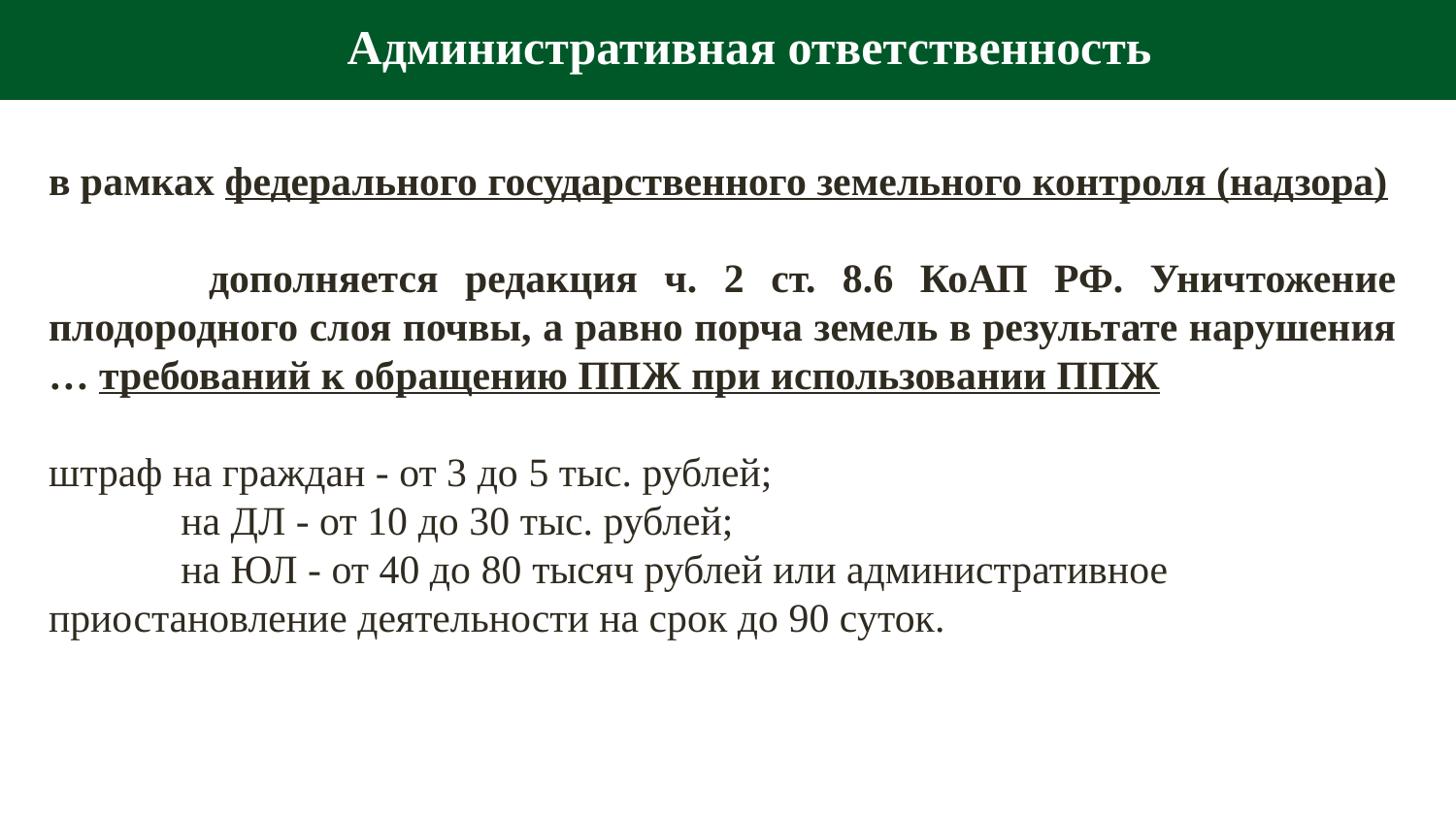

Административная ответственность
в рамках федерального государственного земельного контроля (надзора)

      дополняется редакция ч. 2 ст. 8.6 КоАП РФ. Уничтожение плодородного слоя почвы, а равно порча земель в результате нарушения … требований к обращению ППЖ при использовании ППЖ

штраф на граждан - от 3 до 5 тыс. рублей;
             на ДЛ - от 10 до 30 тыс. рублей;
             на ЮЛ - от 40 до 80 тысяч рублей или административное приостановление деятельности на срок до 90 суток.